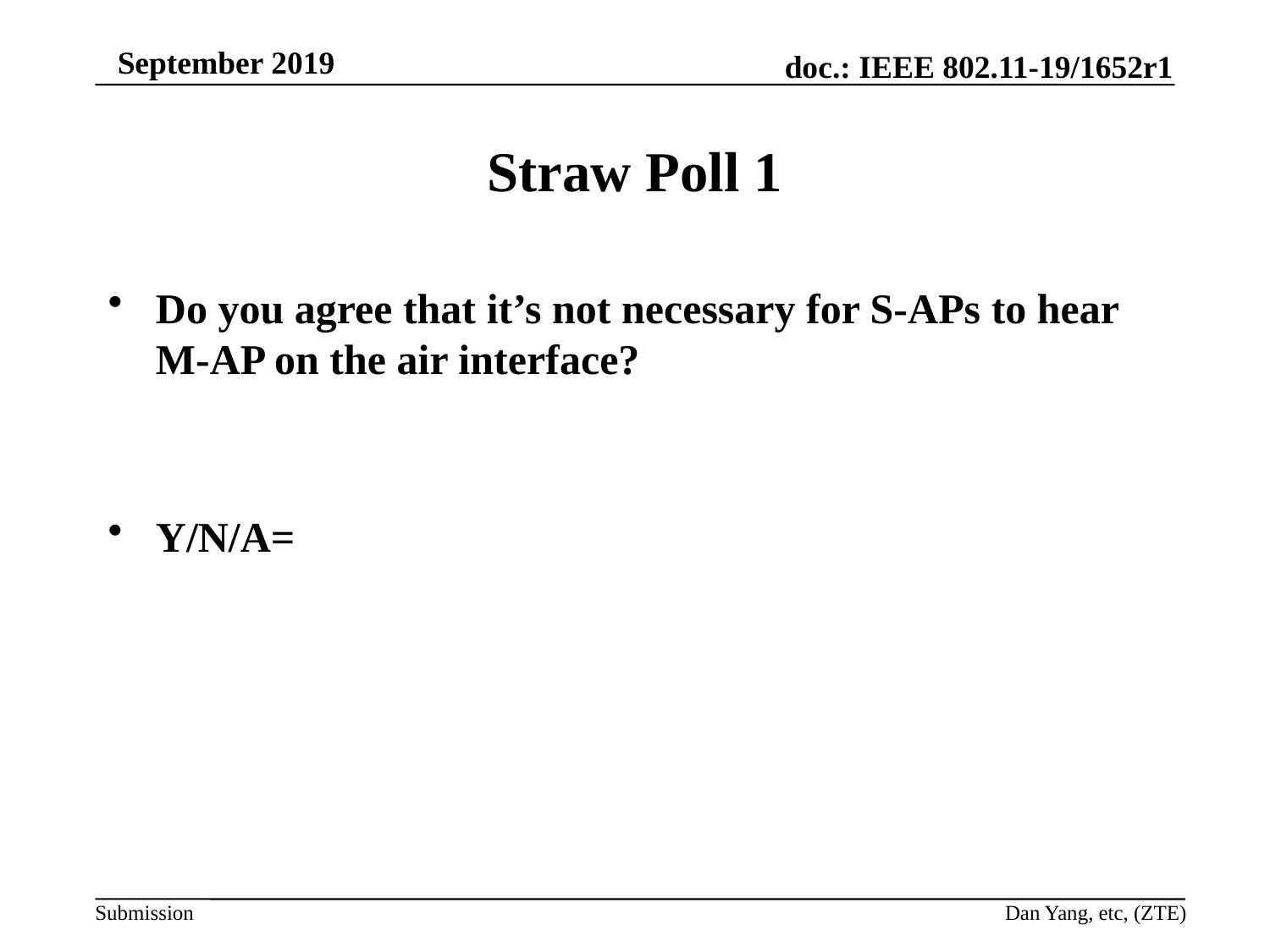

# Straw Poll 1
Do you agree that it’s not necessary for S-APs to hear M-AP on the air interface?

Y/N/A=
9
Dan Yang, etc, (ZTE)